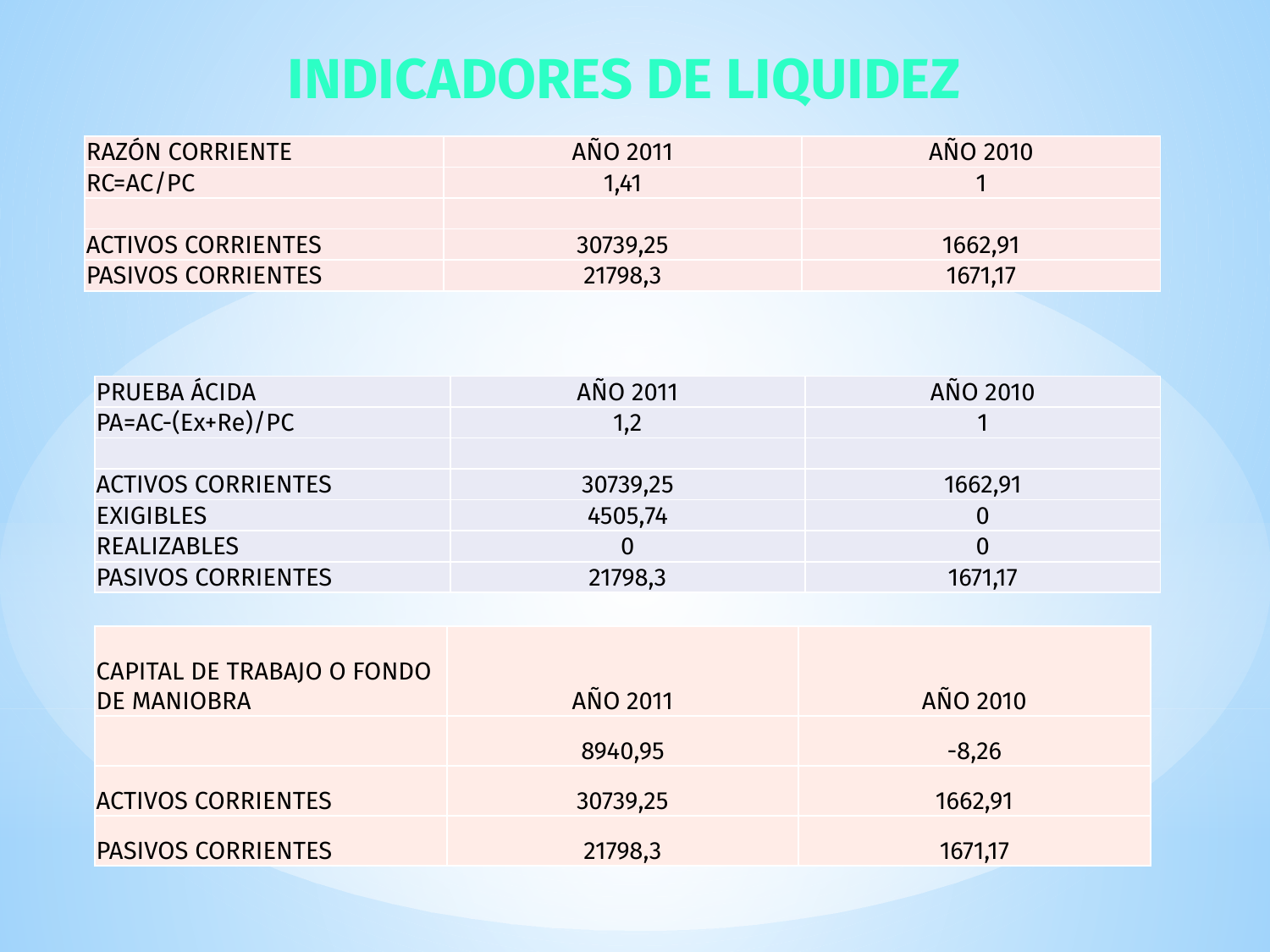

INDICADORES DE LIQUIDEZ
| RAZÓN CORRIENTE | AÑO 2011 | AÑO 2010 |
| --- | --- | --- |
| RC=AC/PC | 1,41 | 1 |
|  |  |  |
| ACTIVOS CORRIENTES | 30739,25 | 1662,91 |
| PASIVOS CORRIENTES | 21798,3 | 1671,17 |
| PRUEBA ÁCIDA | AÑO 2011 | AÑO 2010 |
| --- | --- | --- |
| PA=AC-(Ex+Re)/PC | 1,2 | 1 |
|  |  |  |
| ACTIVOS CORRIENTES | 30739,25 | 1662,91 |
| EXIGIBLES | 4505,74 | 0 |
| REALIZABLES | 0 | 0 |
| PASIVOS CORRIENTES | 21798,3 | 1671,17 |
| CAPITAL DE TRABAJO O FONDO DE MANIOBRA | AÑO 2011 | AÑO 2010 |
| --- | --- | --- |
|  | 8940,95 | -8,26 |
| ACTIVOS CORRIENTES | 30739,25 | 1662,91 |
| PASIVOS CORRIENTES | 21798,3 | 1671,17 |